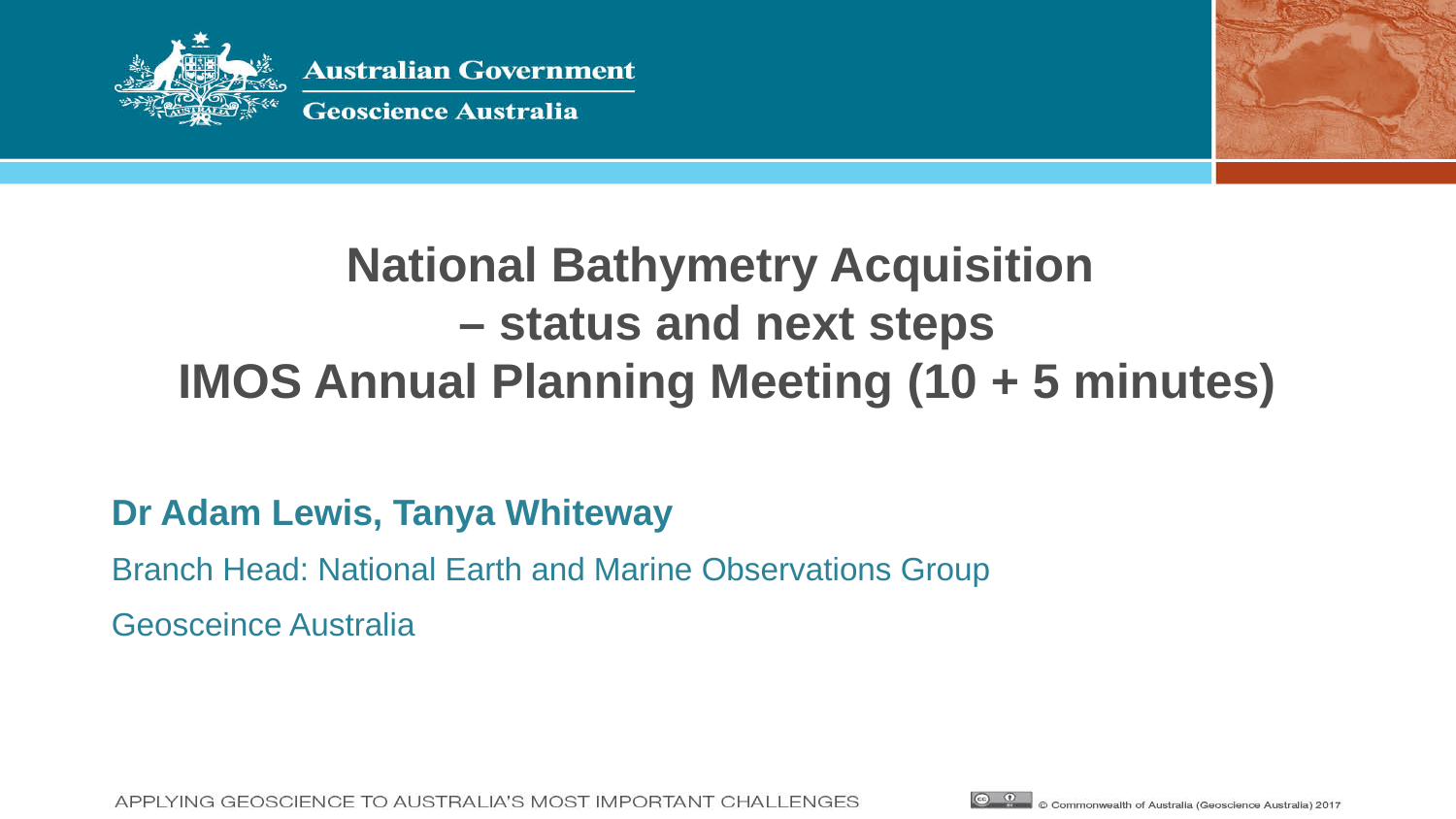

National Bathymetry Acquisition
– status and next steps
IMOS Annual Planning Meeting (10 + 5 minutes)
Dr Adam Lewis, Tanya Whiteway
Branch Head: National Earth and Marine Observations Group
Geosceince Australia